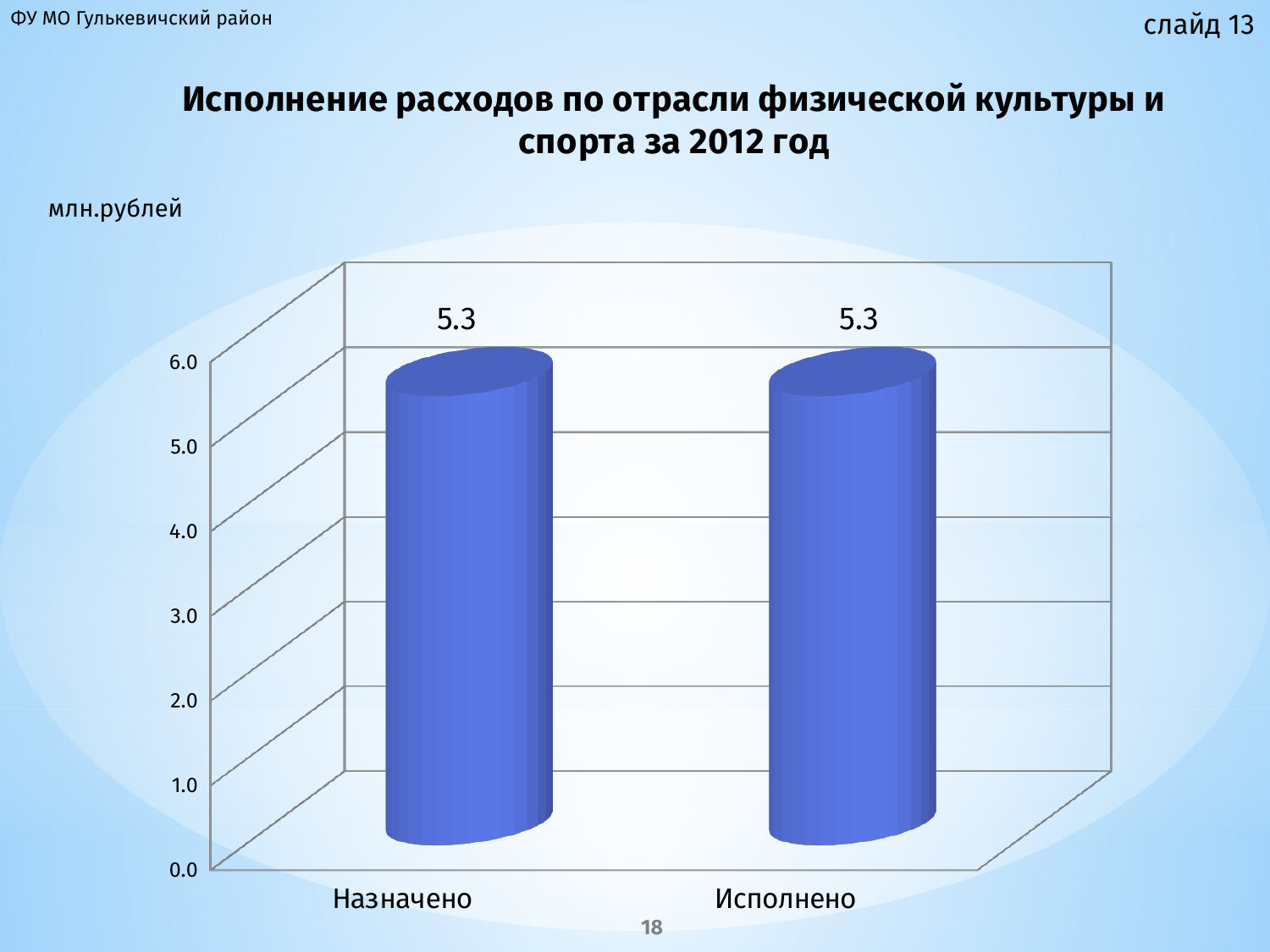

слайд 13
ФУ МО Гулькевичский район

[unsupported chart]

млн.рублей
18